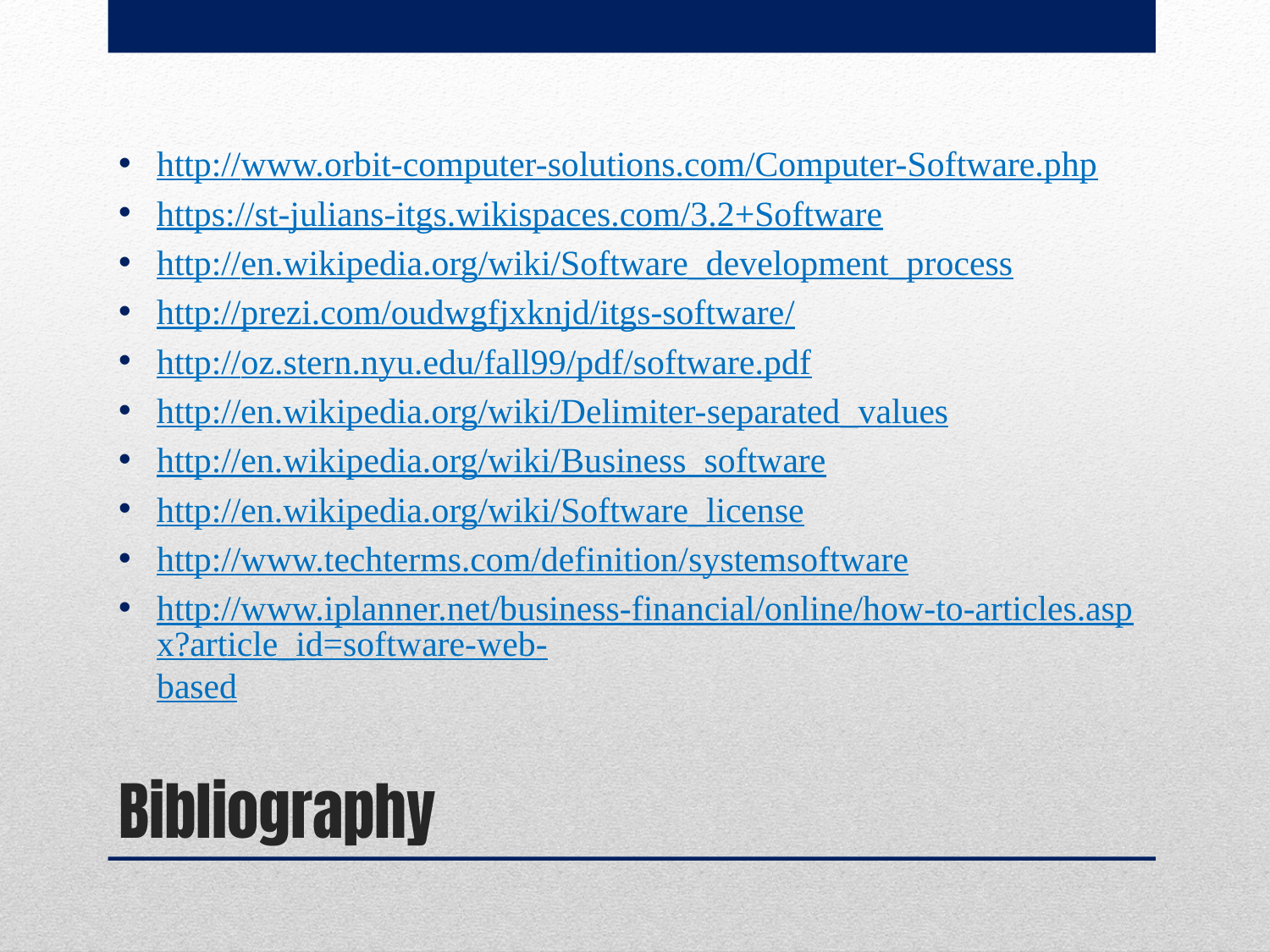

http://www.orbit-computer-solutions.com/Computer-Software.php
https://st-julians-itgs.wikispaces.com/3.2+Software
http://en.wikipedia.org/wiki/Software_development_process
http://prezi.com/oudwgfjxknjd/itgs-software/
http://oz.stern.nyu.edu/fall99/pdf/software.pdf
http://en.wikipedia.org/wiki/Delimiter-separated_values
http://en.wikipedia.org/wiki/Business_software
http://en.wikipedia.org/wiki/Software_license
http://www.techterms.com/definition/systemsoftware
http://www.iplanner.net/business-financial/online/how-to-articles.aspx?article_id=software-web-based

# Bibliography